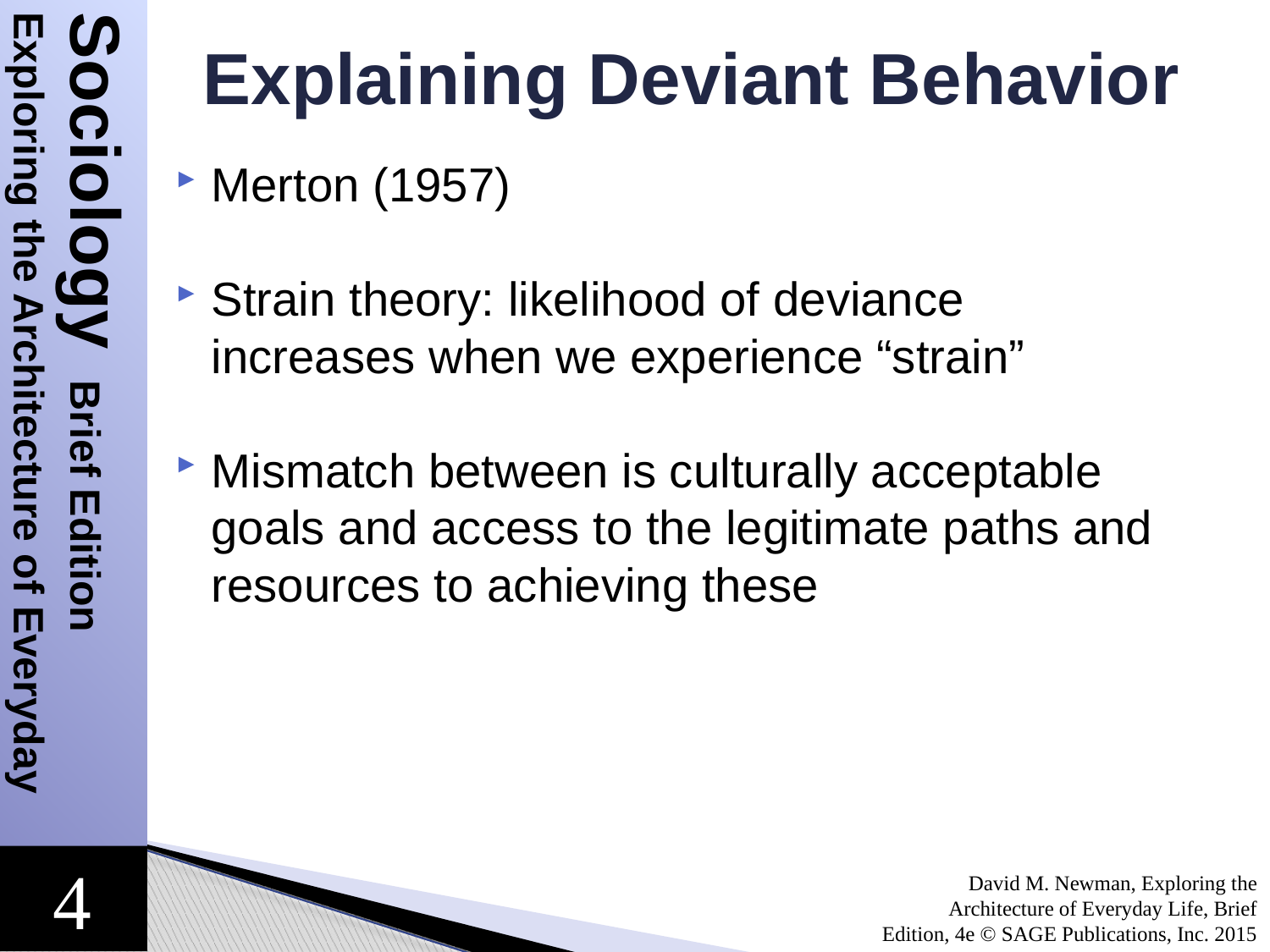

# Explaining Deviant Behavior
Merton (1957)

Strain theory: likelihood of deviance increases when we experience “strain”

Mismatch between is culturally acceptable goals and access to the legitimate paths and resources to achieving these
David M. Newman, Exploring the Architecture of Everyday Life, Brief Edition, 4e © SAGE Publications, Inc. 2015